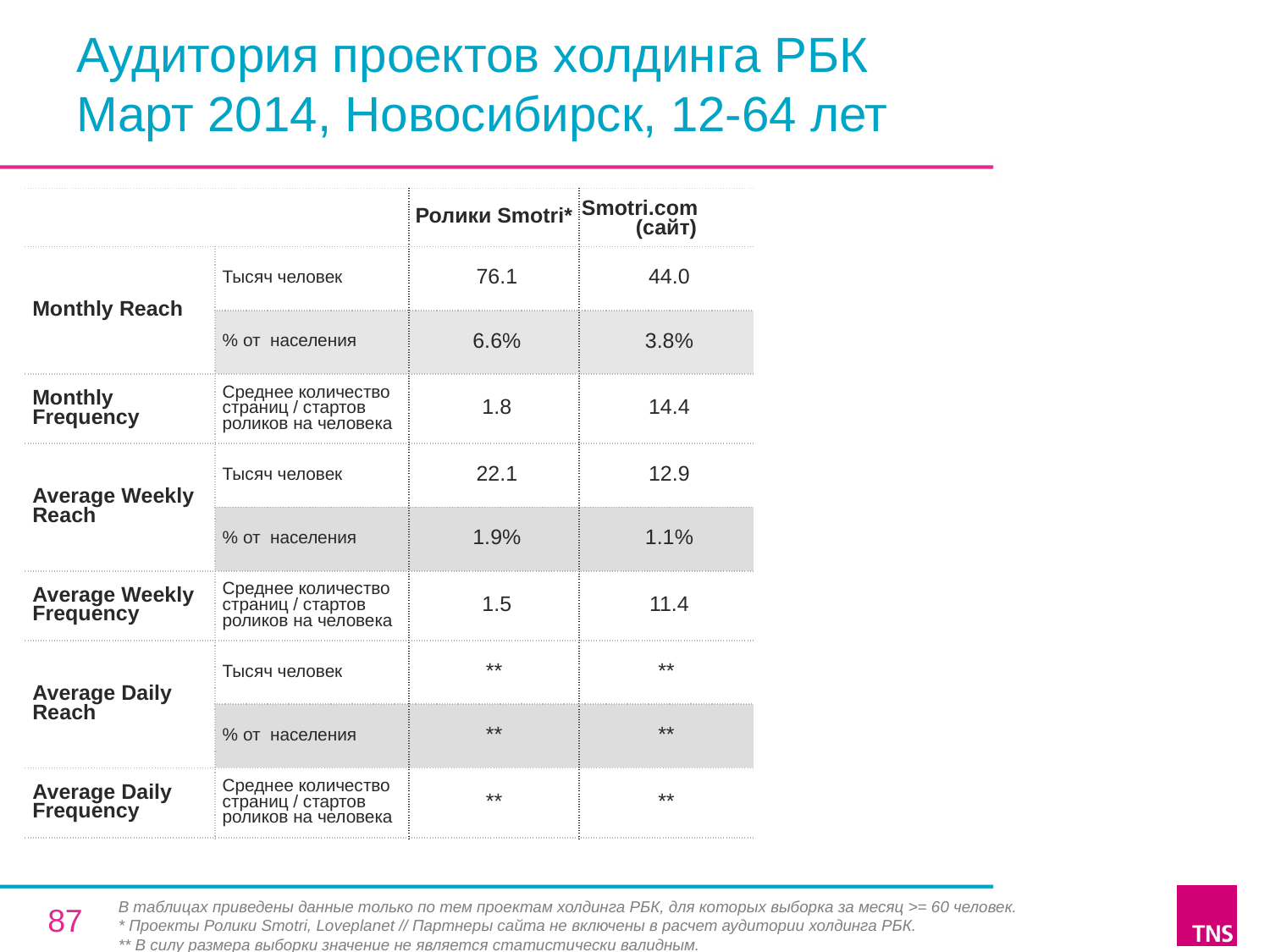

# Аудитория проектов холдинга РБК Март 2014, Новосибирск, 12-64 лет
|  |  | Ролики Smotri\* | Smotri.com (сайт) |
| --- | --- | --- | --- |
| Monthly Reach | Тысяч человек | 76.1 | 44.0 |
|  | % от населения | 6.6% | 3.8% |
| Monthly Frequency | Среднее количество страниц / стартов роликов на человека | 1.8 | 14.4 |
| Average Weekly Reach | Тысяч человек | 22.1 | 12.9 |
|  | % от населения | 1.9% | 1.1% |
| Average Weekly Frequency | Среднее количество страниц / стартов роликов на человека | 1.5 | 11.4 |
| Average Daily Reach | Тысяч человек | \*\* | \*\* |
|  | % от населения | \*\* | \*\* |
| Average Daily Frequency | Среднее количество страниц / стартов роликов на человека | \*\* | \*\* |
В таблицах приведены данные только по тем проектам холдинга РБК, для которых выборка за месяц >= 60 человек.
* Проекты Ролики Smotri, Loveplanet // Партнеры сайта не включены в расчет аудитории холдинга РБК.
** В силу размера выборки значение не является статистически валидным.
87